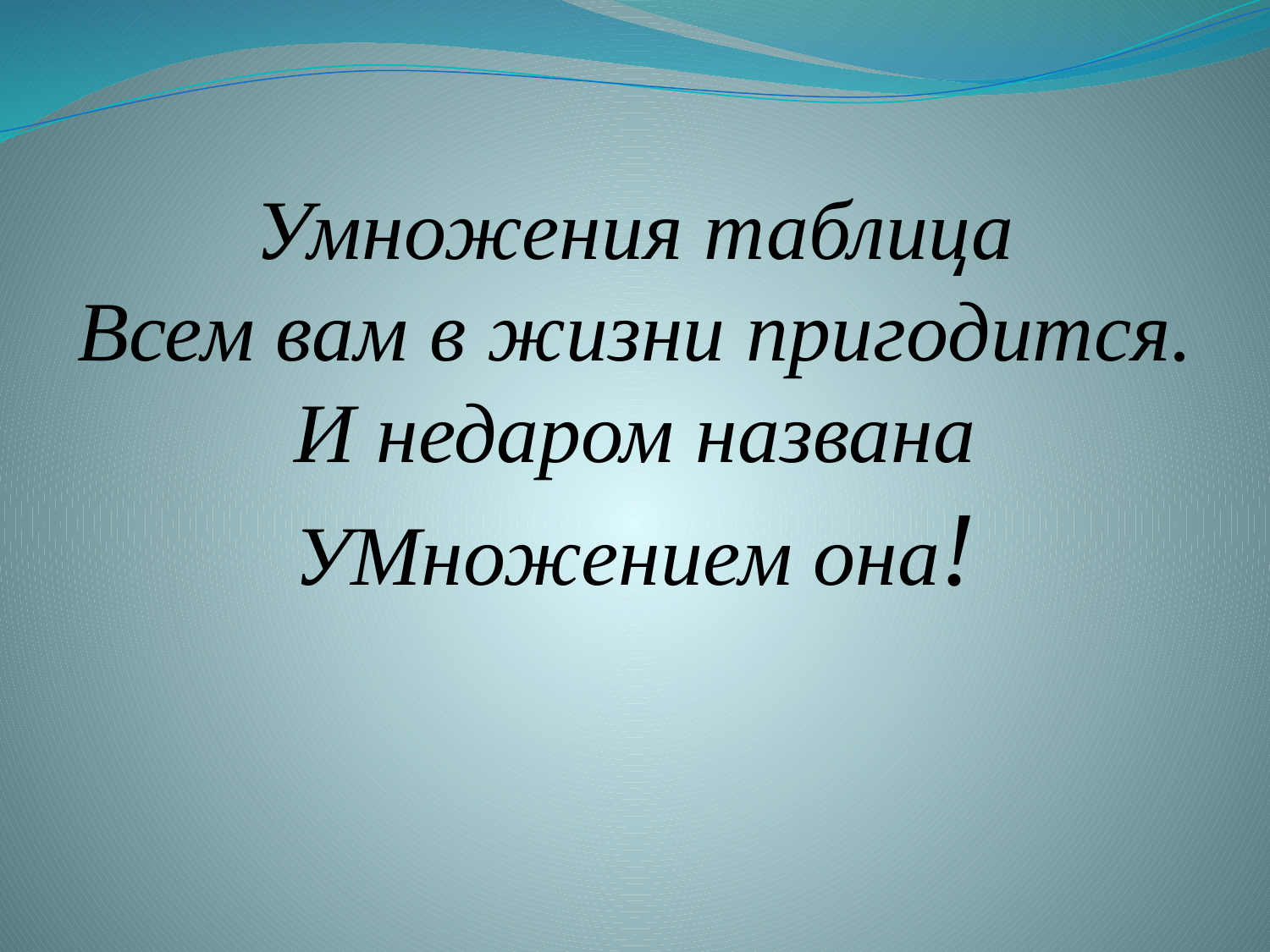

Умножения таблица
Всем вам в жизни пригодится.
И недаром названа
УМножением она!